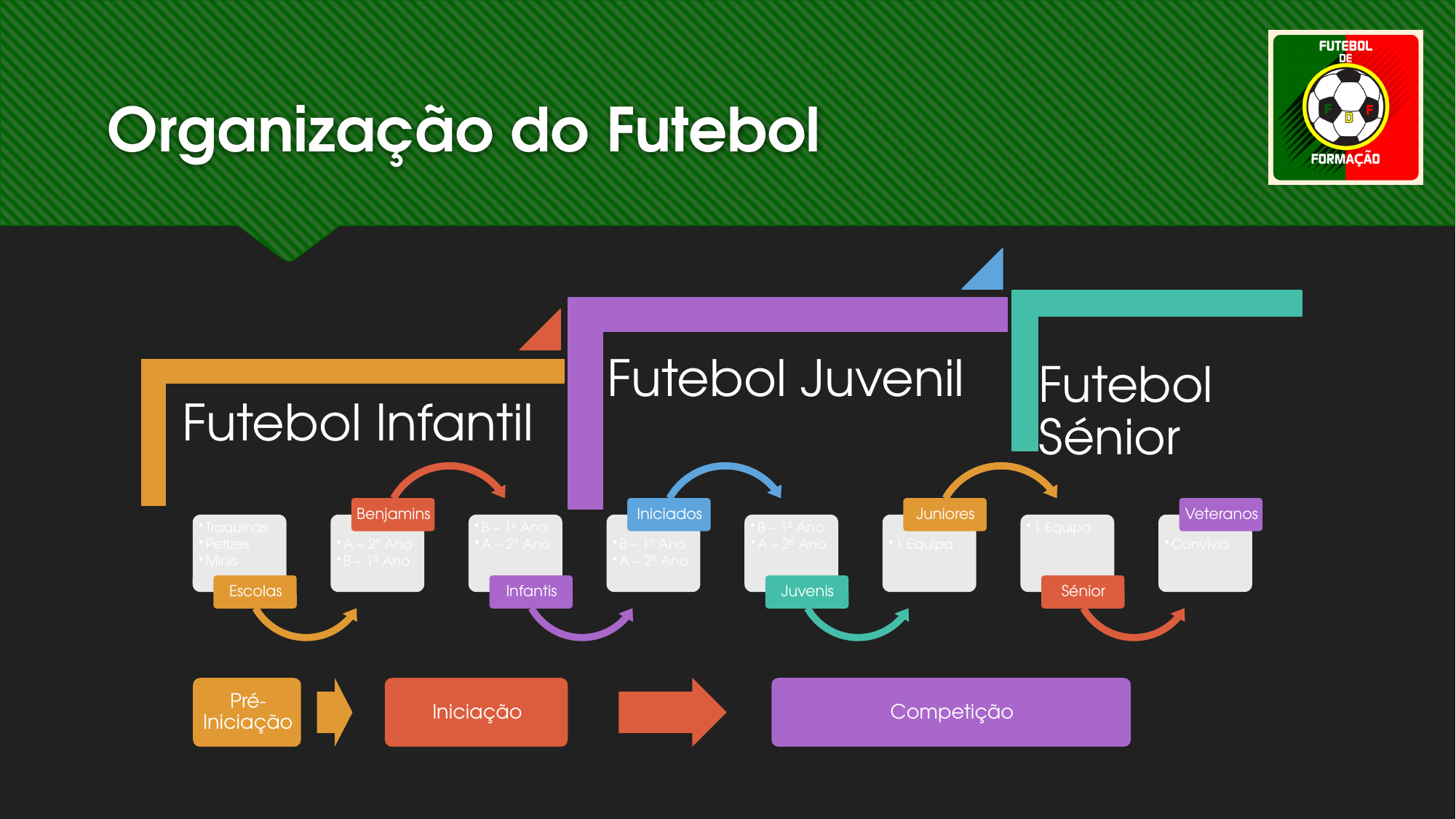

# Organização do Futebol
Futebol Infantil
Futebol Juvenil
Futebol Sénior
Traquinas
Petizes
Minis
Escolas
A – 2º Ano
B – 1º Ano
Benjamins
B – 1º Ano
A – 2º Ano
Infantis
B – 1º Ano
A – 2º Ano
Iniciados
B – 1º Ano
A – 2º Ano
Juvenis
1 Equipa
Juniores
1 Equipa
Sénior
Convívio
Veteranos
Pré-Iniciação

Iniciação

Competição